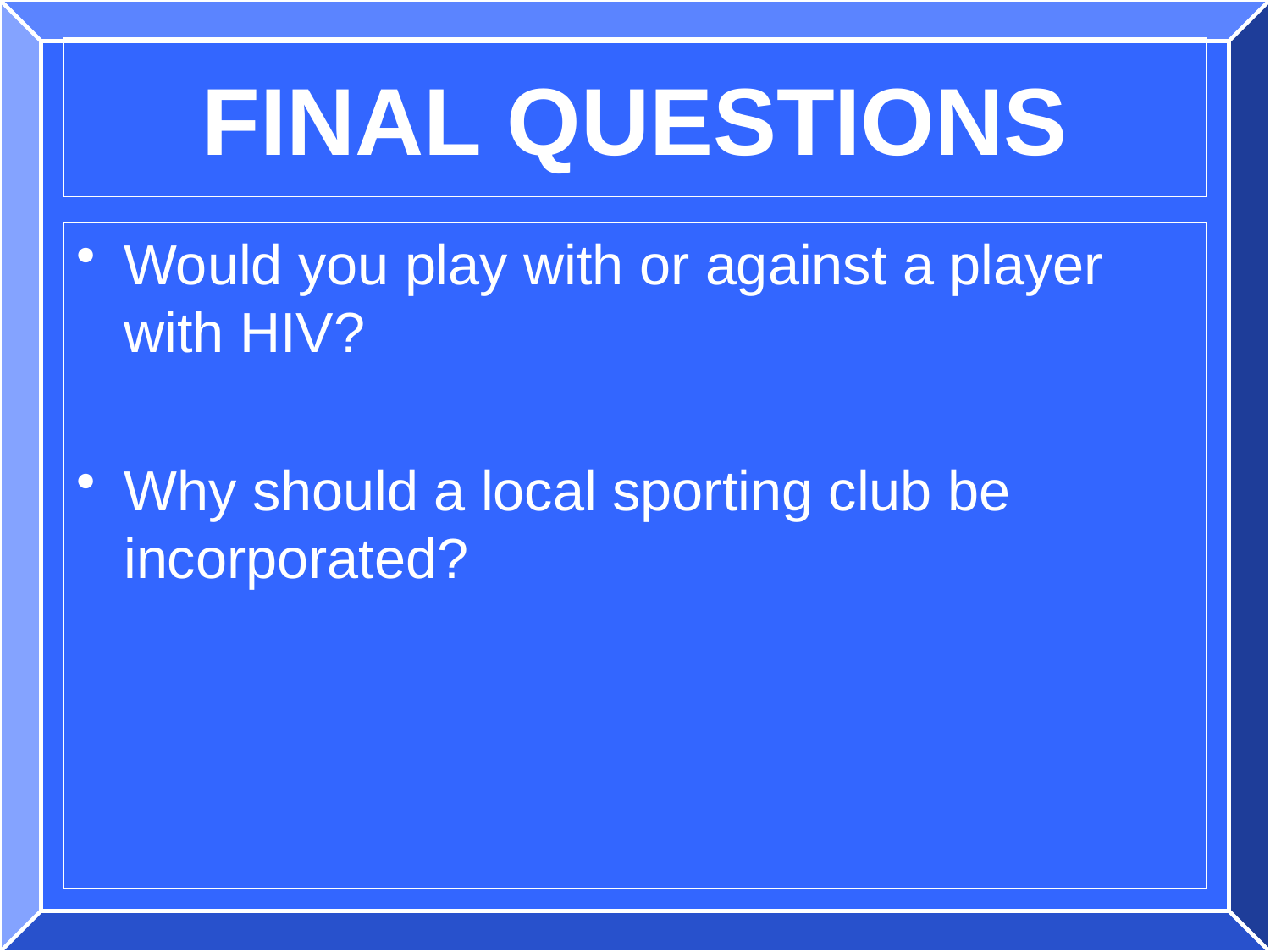

# FINAL QUESTIONS
Would you play with or against a player with HIV?

Why should a local sporting club be incorporated?